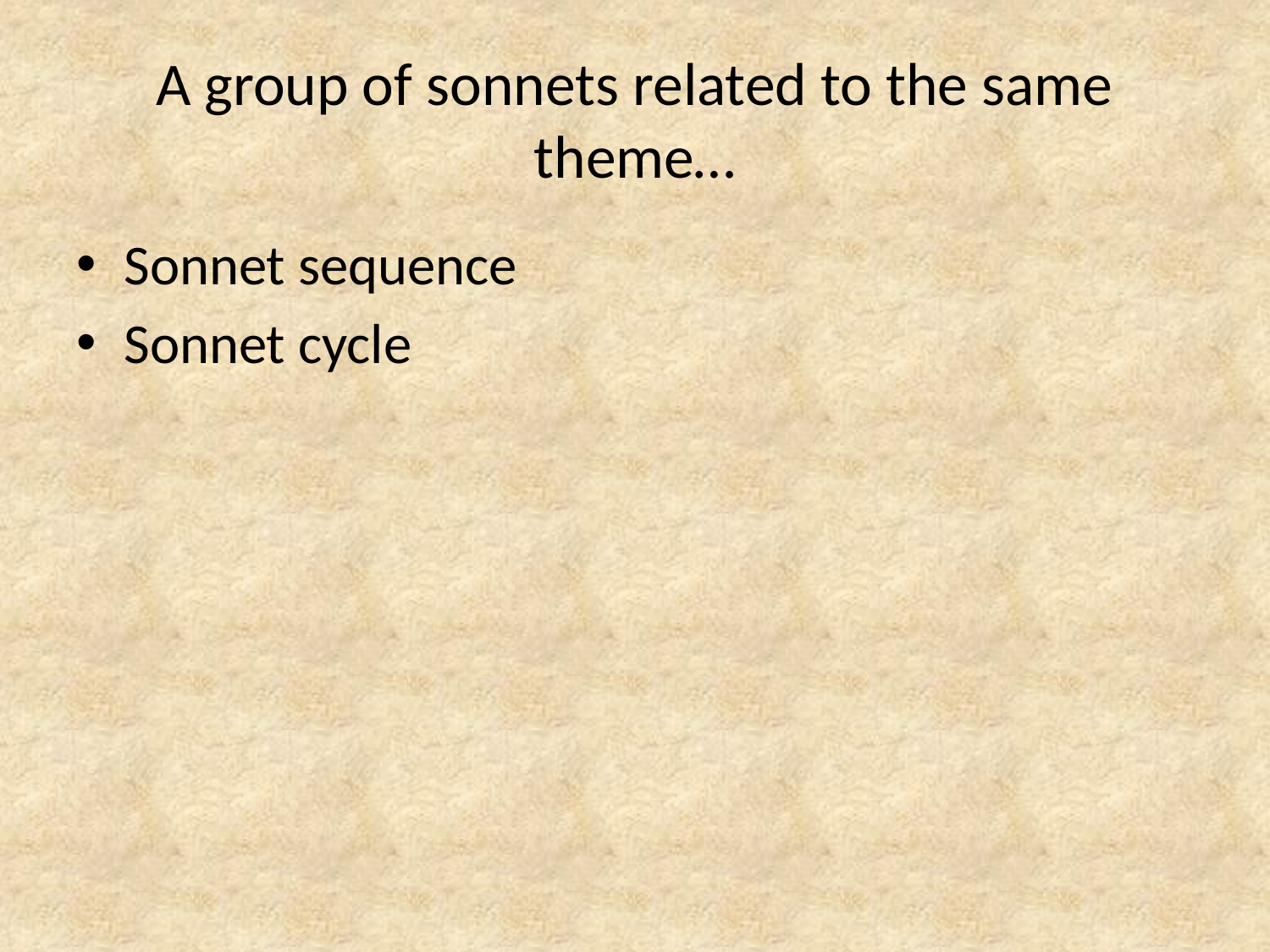

# A group of sonnets related to the same theme…
Sonnet sequence
Sonnet cycle